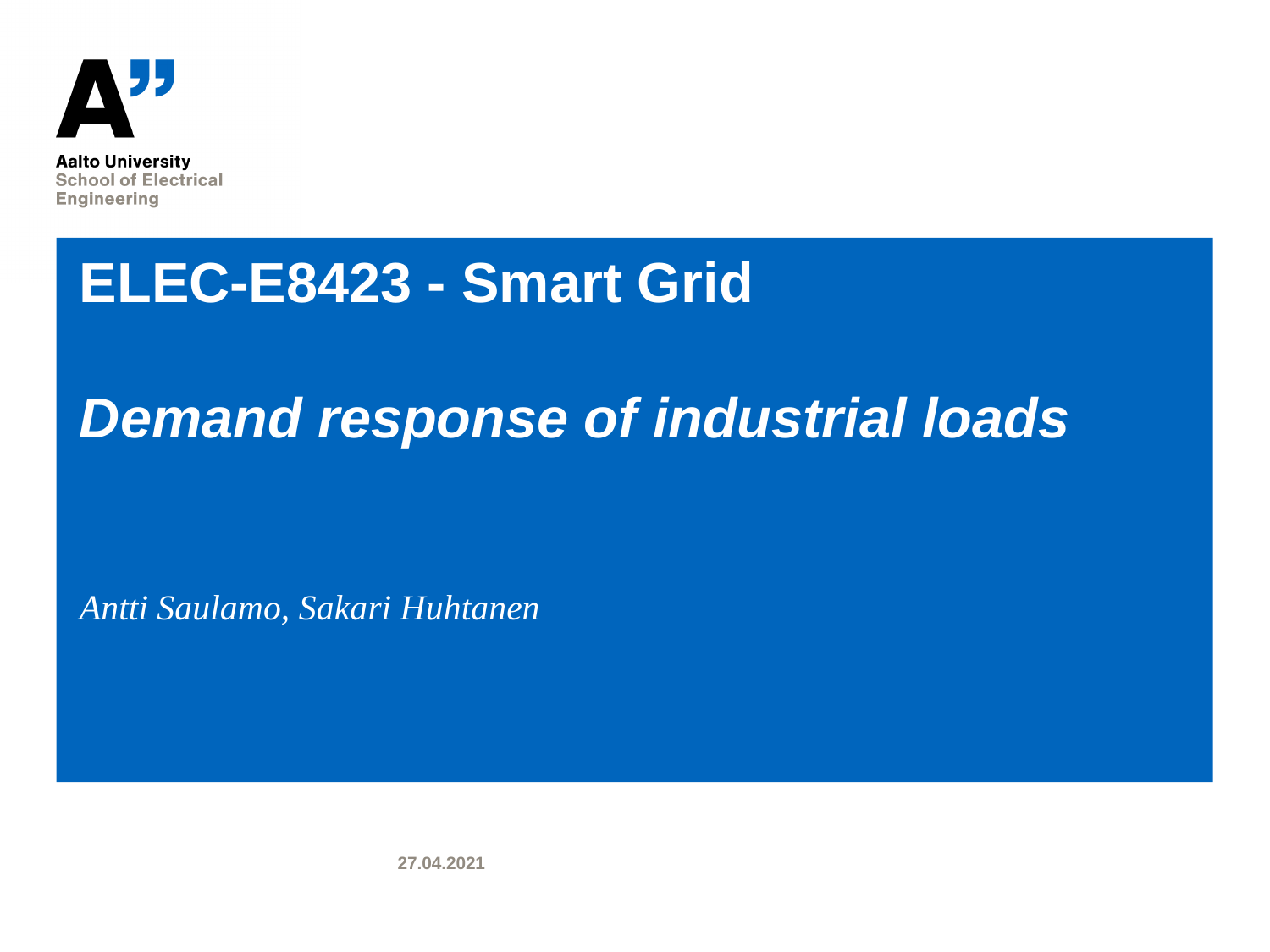

# ELEC-E8423 - Smart Grid Demand response of industrial loads
Antti Saulamo, Sakari Huhtanen

27.04.2021